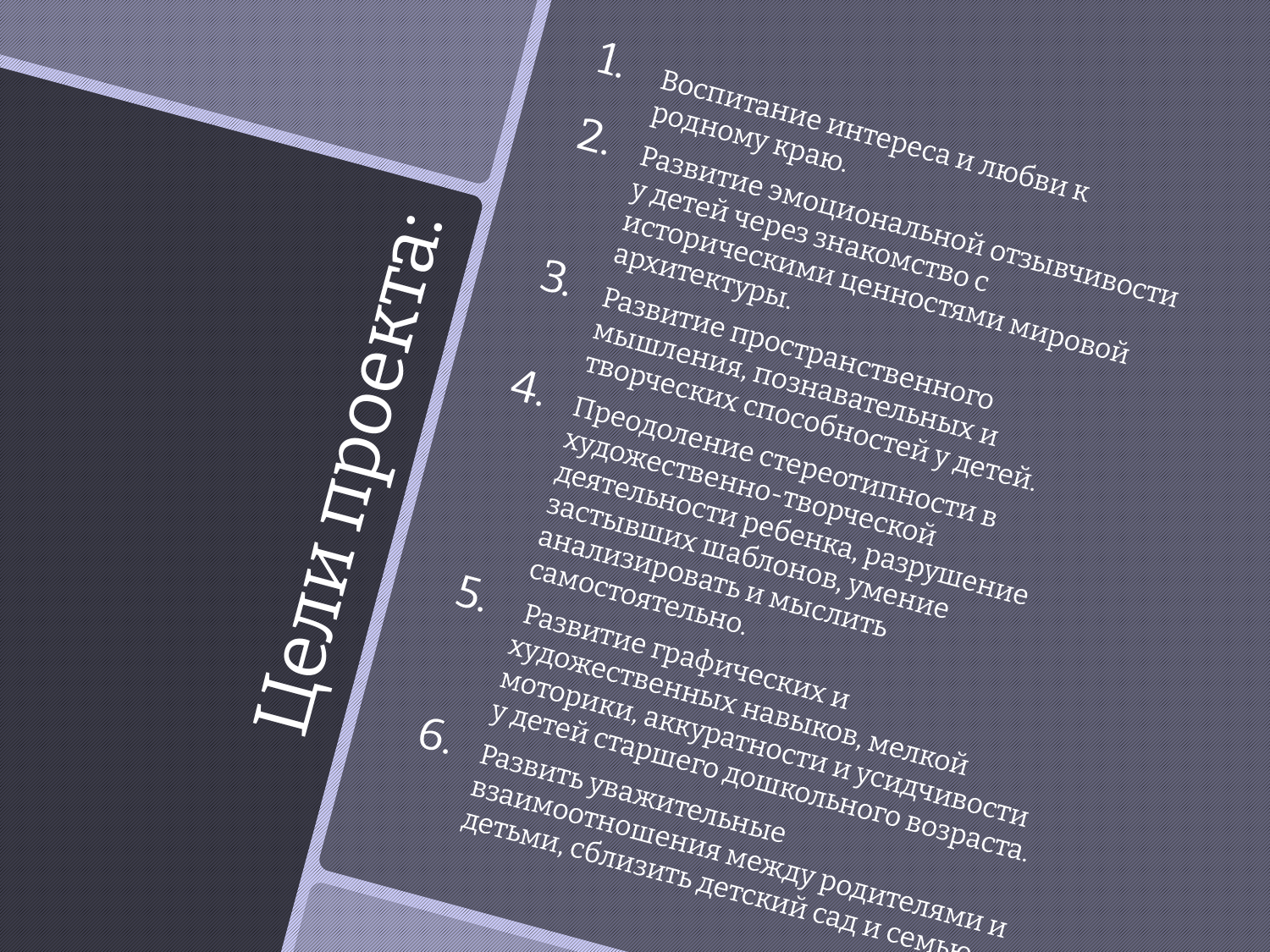

Воспитание интереса и любви к родному краю.
Развитие эмоциональной отзывчивости у детей через знакомство с историческими ценностями мировой архитектуры.
Развитие пространственного мышления, познавательных и творческих способностей у детей.
Преодоление стереотипности в художественно-творческой деятельности ребенка, разрушение застывших шаблонов, умение анализировать и мыслить самостоятельно.
 Развитие графических и художественных навыков, мелкой моторики, аккуратности и усидчивости у детей старшего дошкольного возраста.
Развить уважительные взаимоотношения между родителями и детьми, сблизить детский сад и семью.

# Цели проекта: